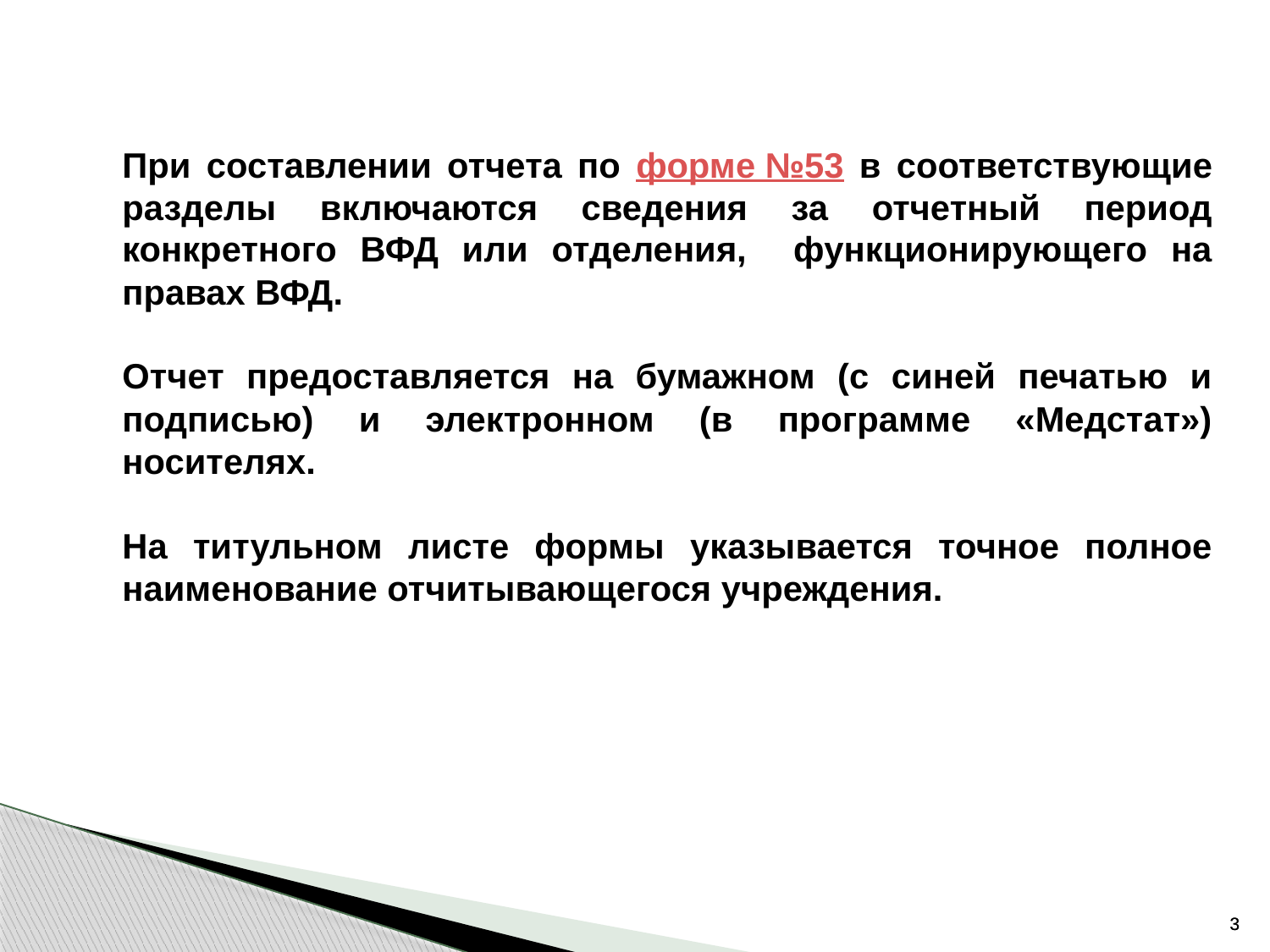

При составлении отчета по форме №53 в соответствующие разделы включаются сведения за отчетный период конкретного ВФД или отделения,  функционирующего на правах ВФД.

Отчет предоставляется на бумажном (с синей печатью и подписью) и электронном (в программе «Медстат») носителях.

На титульном листе формы указывается точное полное наименование отчитывающегося учреждения.
3
3